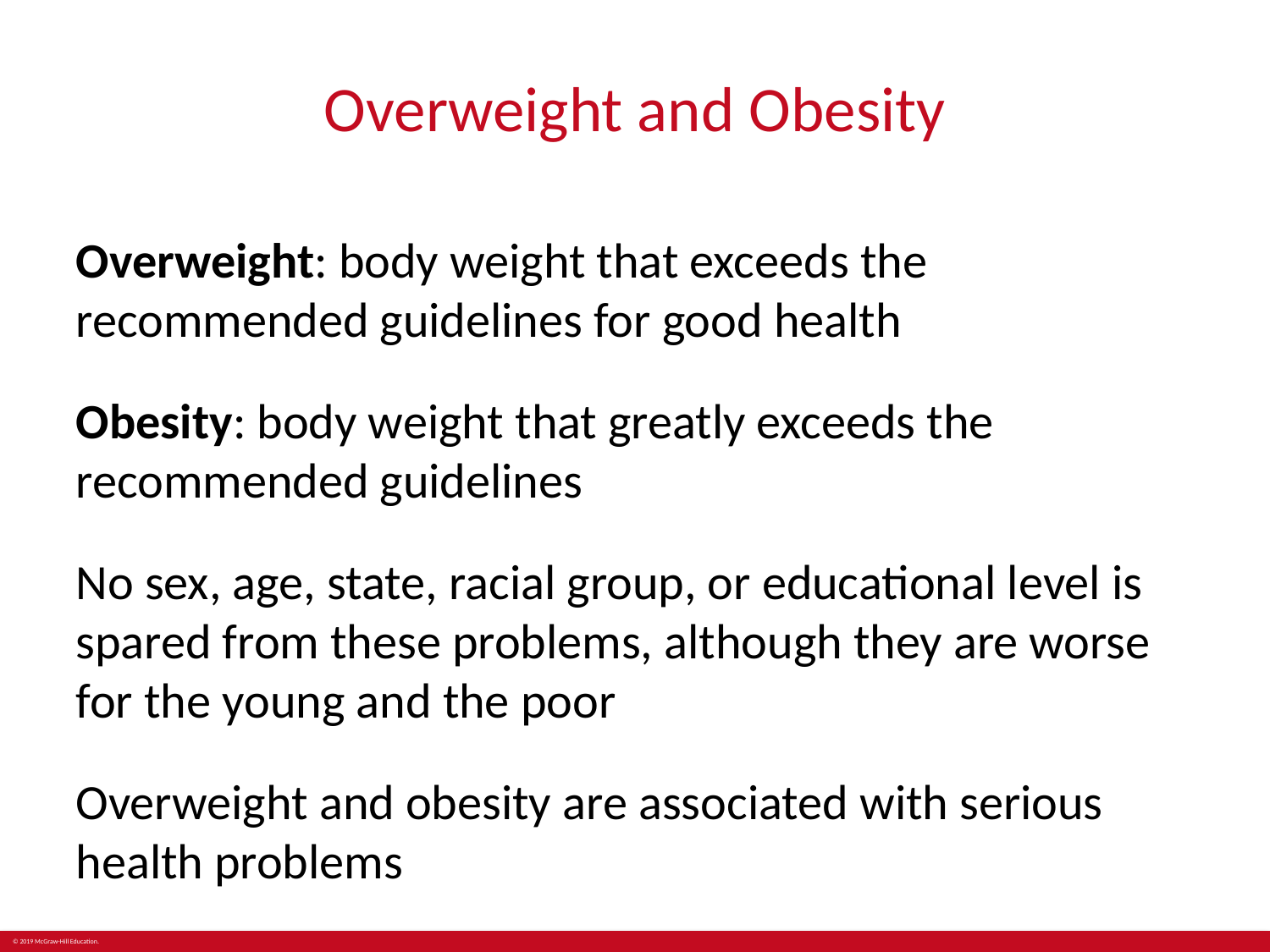

# Overweight and Obesity
Overweight: body weight that exceeds the recommended guidelines for good health
Obesity: body weight that greatly exceeds the recommended guidelines
No sex, age, state, racial group, or educational level is spared from these problems, although they are worse for the young and the poor
Overweight and obesity are associated with serious health problems